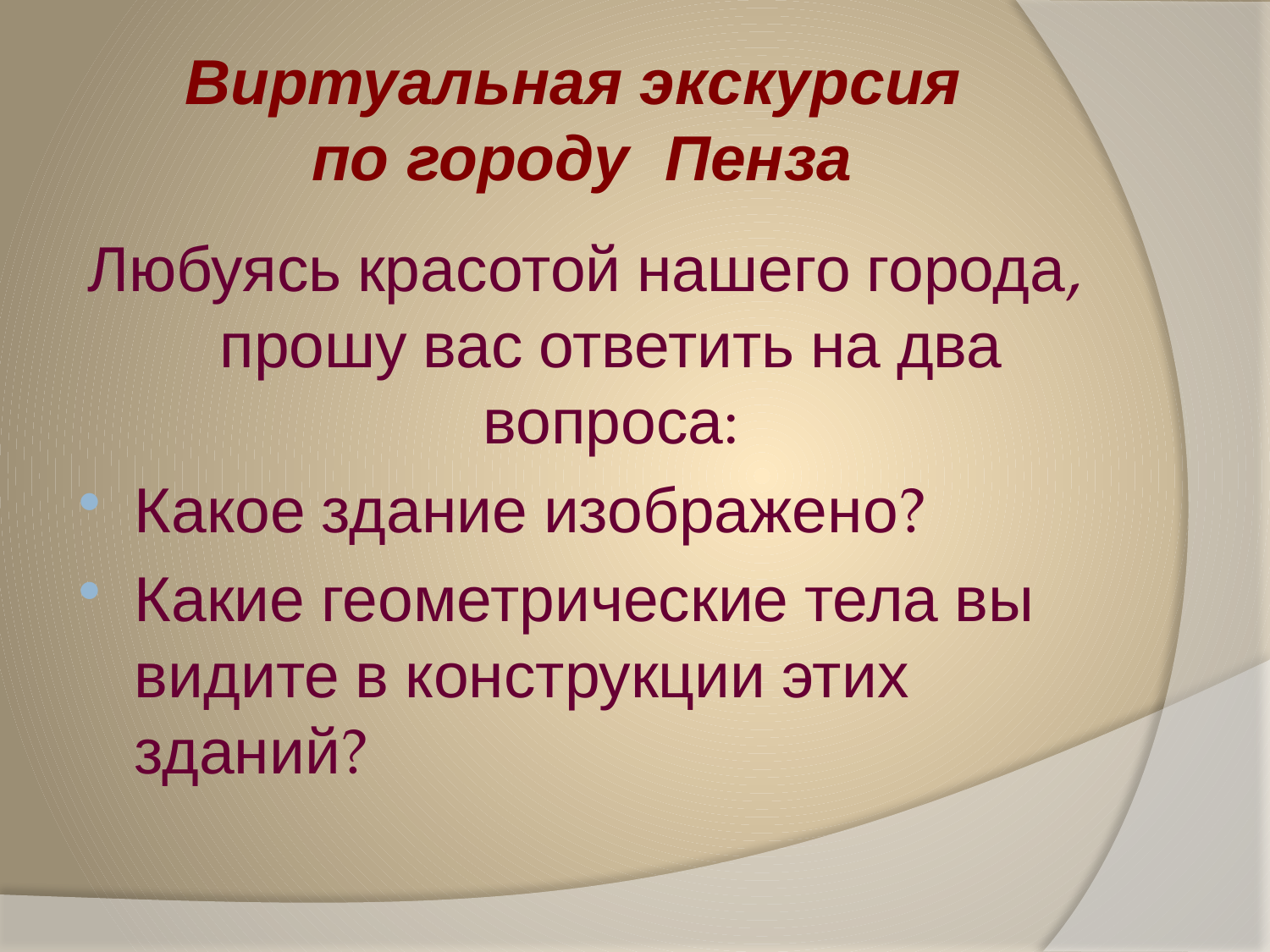

# Виртуальная экскурсия по городу  Пенза
Любуясь красотой нашего города, прошу вас ответить на два вопроса:
Какое здание изображено?
Какие геометрические тела вы видите в конструкции этих зданий?